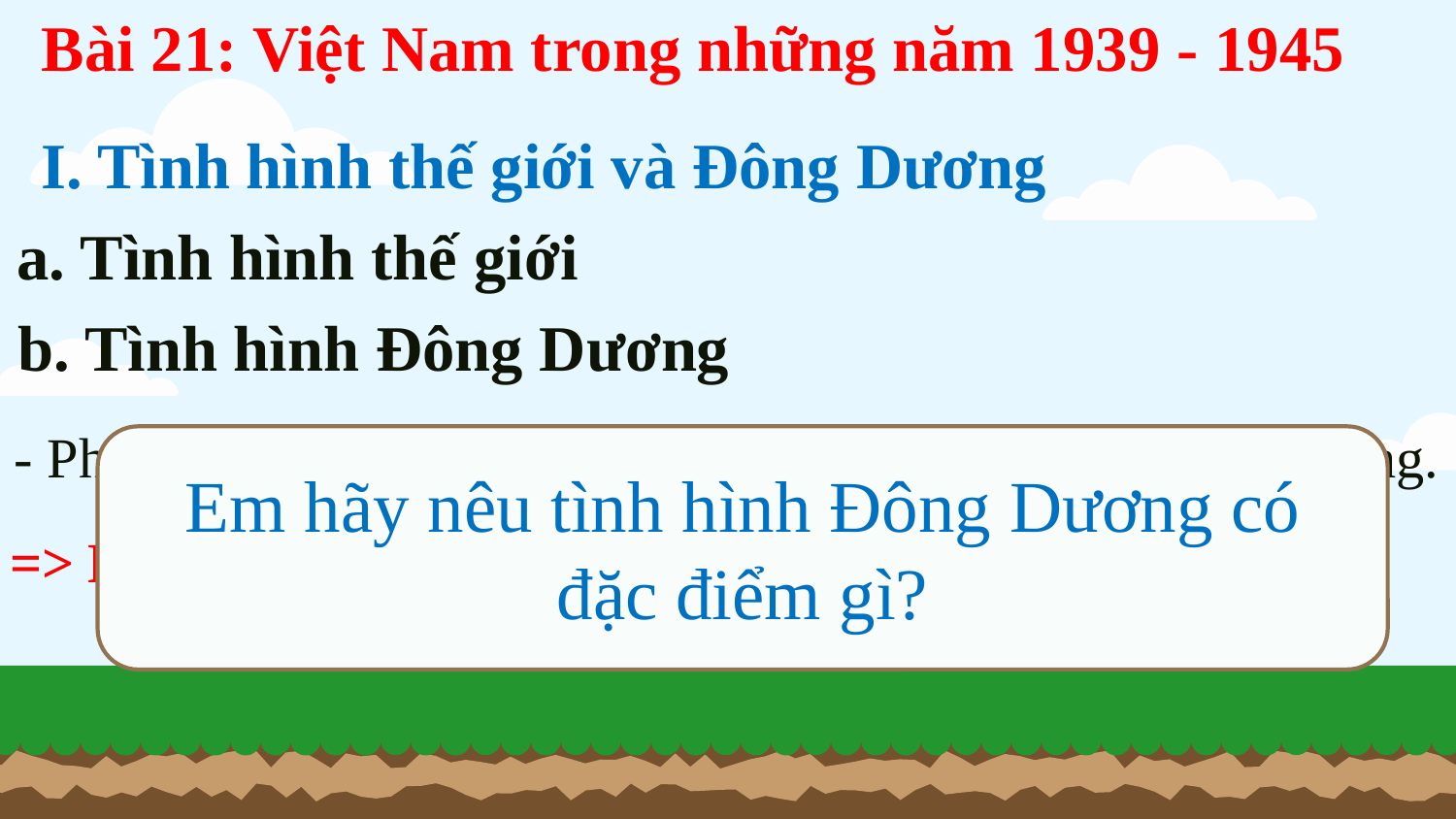

Bài 21: Việt Nam trong những năm 1939 - 1945
I. Tình hình thế giới và Đông Dương
a. Tình hình thế giới
b. Tình hình Đông Dương

Em hãy nêu tình hình Đông Dương có đặc điểm gì?
- Pháp - Nhật cấu kết để cùng thống trị nhân dân Đông Dương.
=> Nhân dân khổ cực điêu đứng, họ nổi dậy đấu tranh.